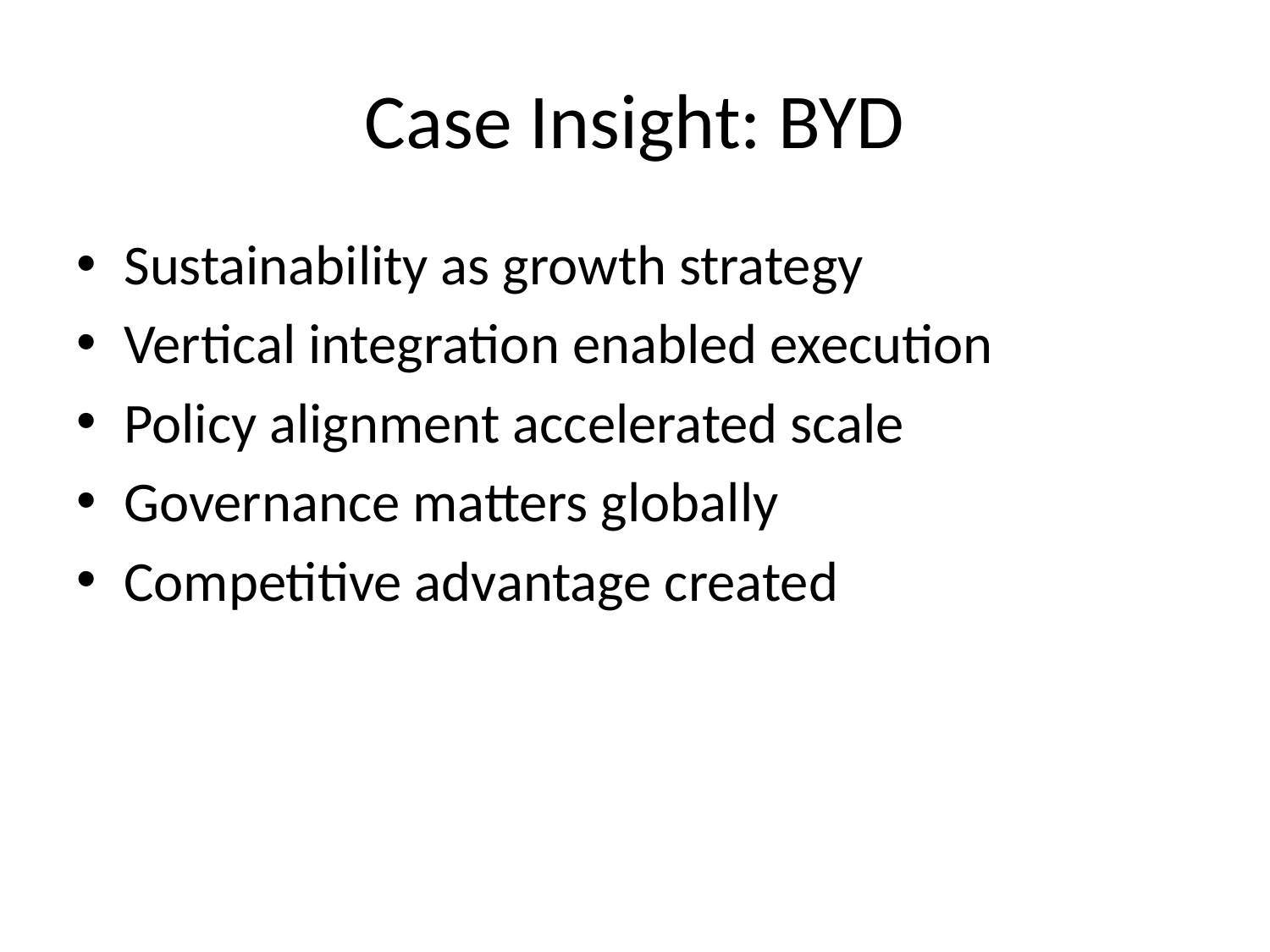

# Case Insight: BYD
Sustainability as growth strategy
Vertical integration enabled execution
Policy alignment accelerated scale
Governance matters globally
Competitive advantage created